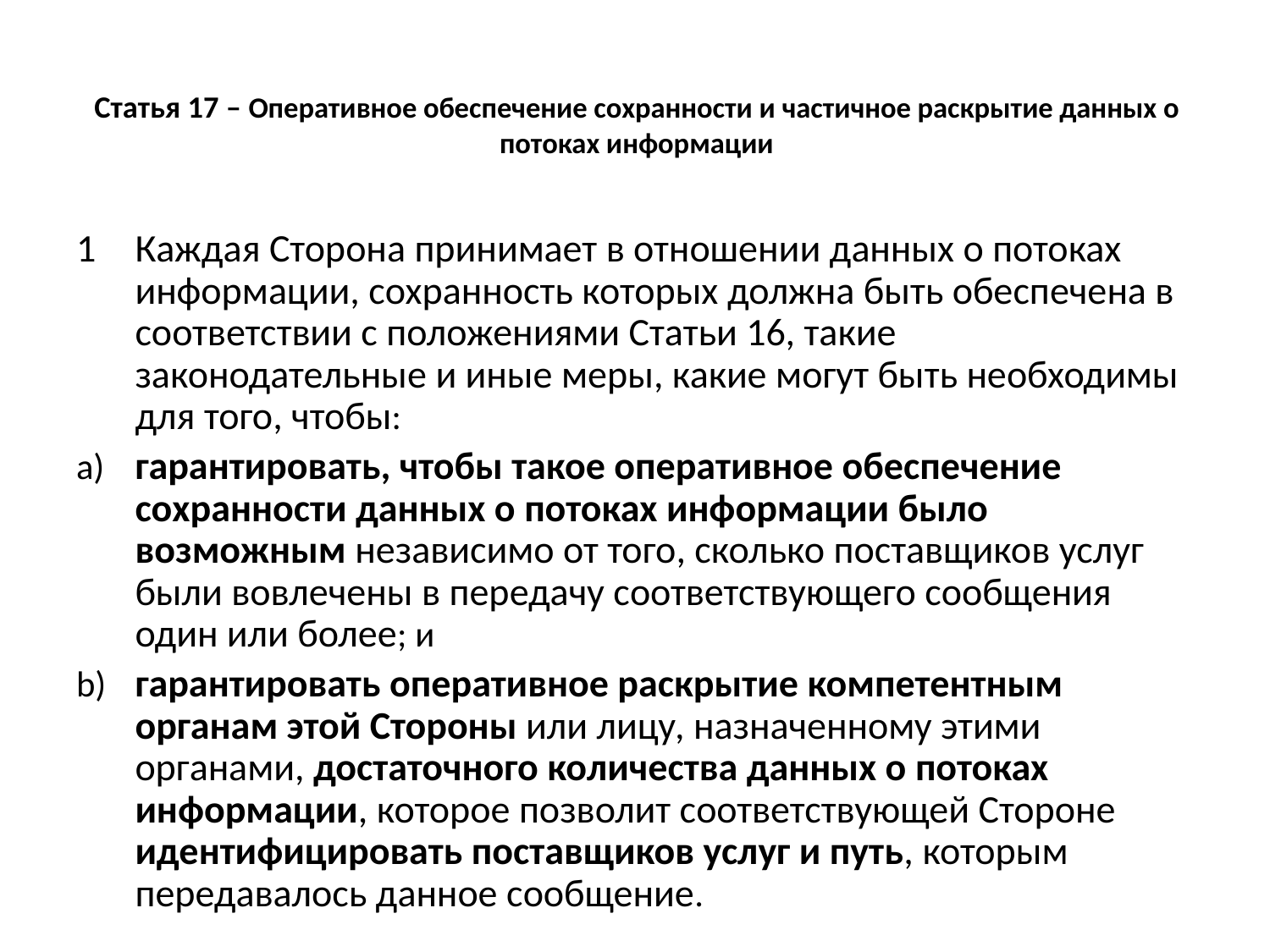

# Статья 17 – Оперативное обеспечение сохранности и частичное раскрытие данных о потоках информации
Каждая Сторона принимает в отношении данных о потоках информации, сохранность которых должна быть обеспечена в соответствии с положениями Статьи 16, такие законодательные и иные меры, какие могут быть необходимы для того, чтобы:
a)	гарантировать, чтобы такое оперативное обеспечение сохранности данных о потоках информации было возможным независимо от того, сколько поставщиков услуг были вовлечены в передачу соответствующего сообщения один или более; и
b)	гарантировать оперативное раскрытие компетентным органам этой Стороны или лицу, назначенному этими органами, достаточного количества данных о потоках информации, которое позволит соответствующей Стороне идентифицировать поставщиков услуг и путь, которым передавалось данное сообщение.